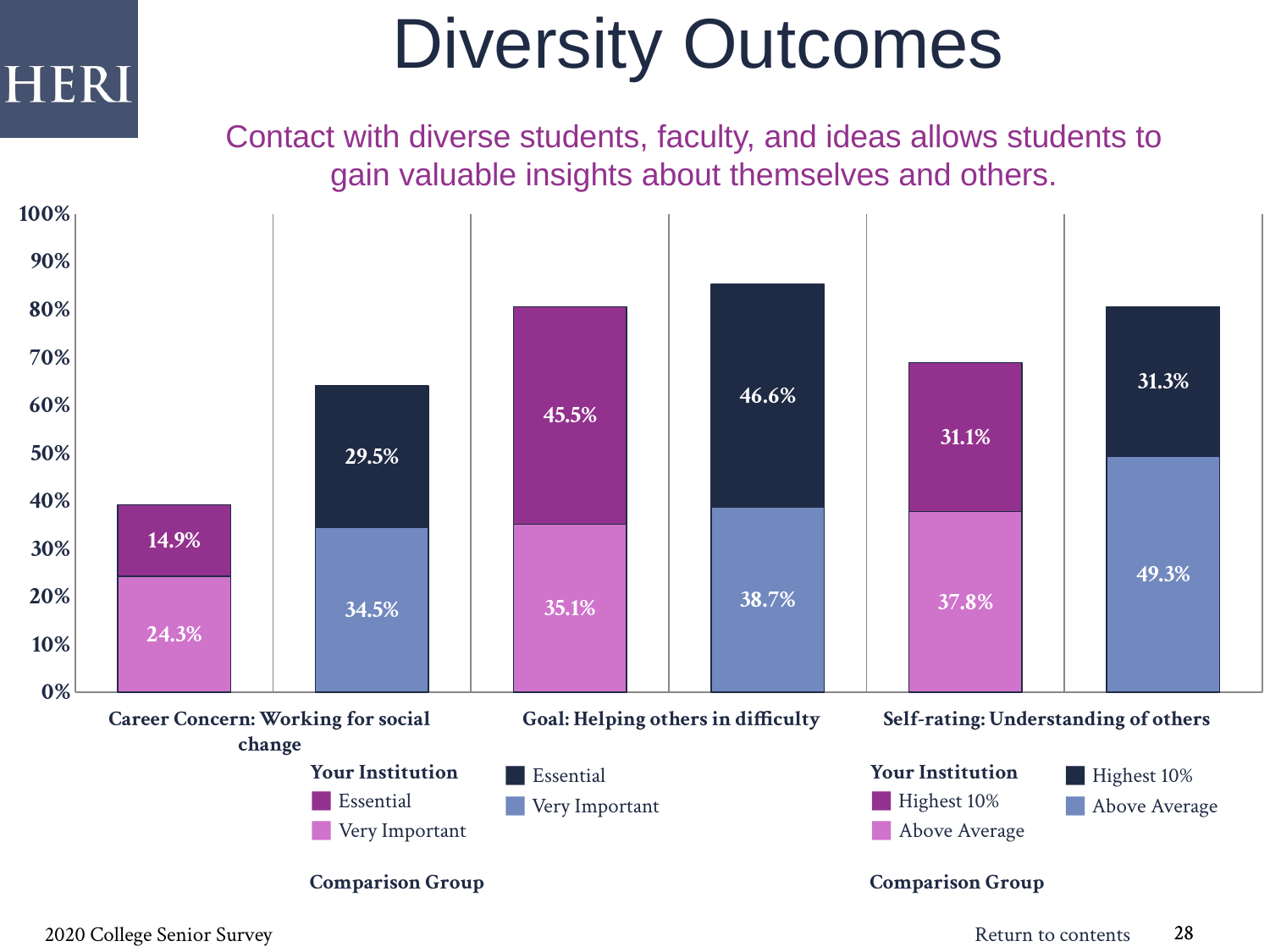

Diversity Outcomes
Contact with diverse students, faculty, and ideas allows students to
gain valuable insights about themselves and others.

### Chart

| Category |  |  |
|---|---|---|
| Working for social change | 0.243 | 0.149 |
| comp | 0.345 | 0.295 |
| Helping others in difficulty | 0.351 | 0.455 |
| comp | 0.387 | 0.466 |
| Understanding of others | 0.378 | 0.311 |
| comp | 0.493 | 0.313 |
Self-rating: Understanding of others

Career Concern: Working for social change
Goal: Helping others in difficulty
Your Institution
■ Essential
■ Very Important

Comparison Group
■ Essential
■ Very Important

Your Institution
■ Highest 10%
■ Above Average

Comparison Group
■ Highest 10%
■ Above Average

2020 College Senior Survey
28
28